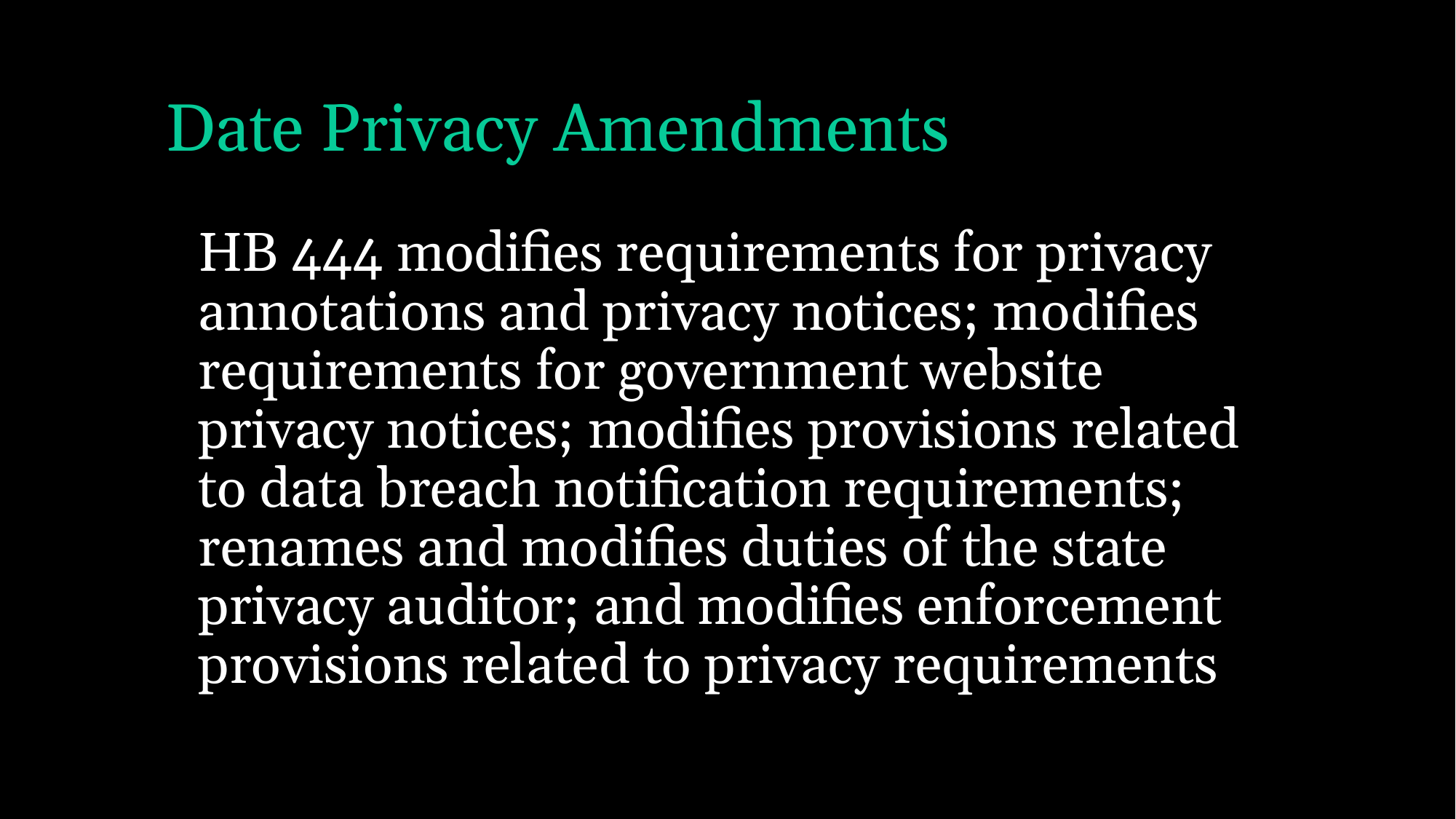

# Date Privacy Amendments
HB 444 modifies requirements for privacy annotations and privacy notices; modifies requirements for government website privacy notices; modifies provisions related to data breach notification requirements; renames and modifies duties of the state privacy auditor; and modifies enforcement provisions related to privacy requirements